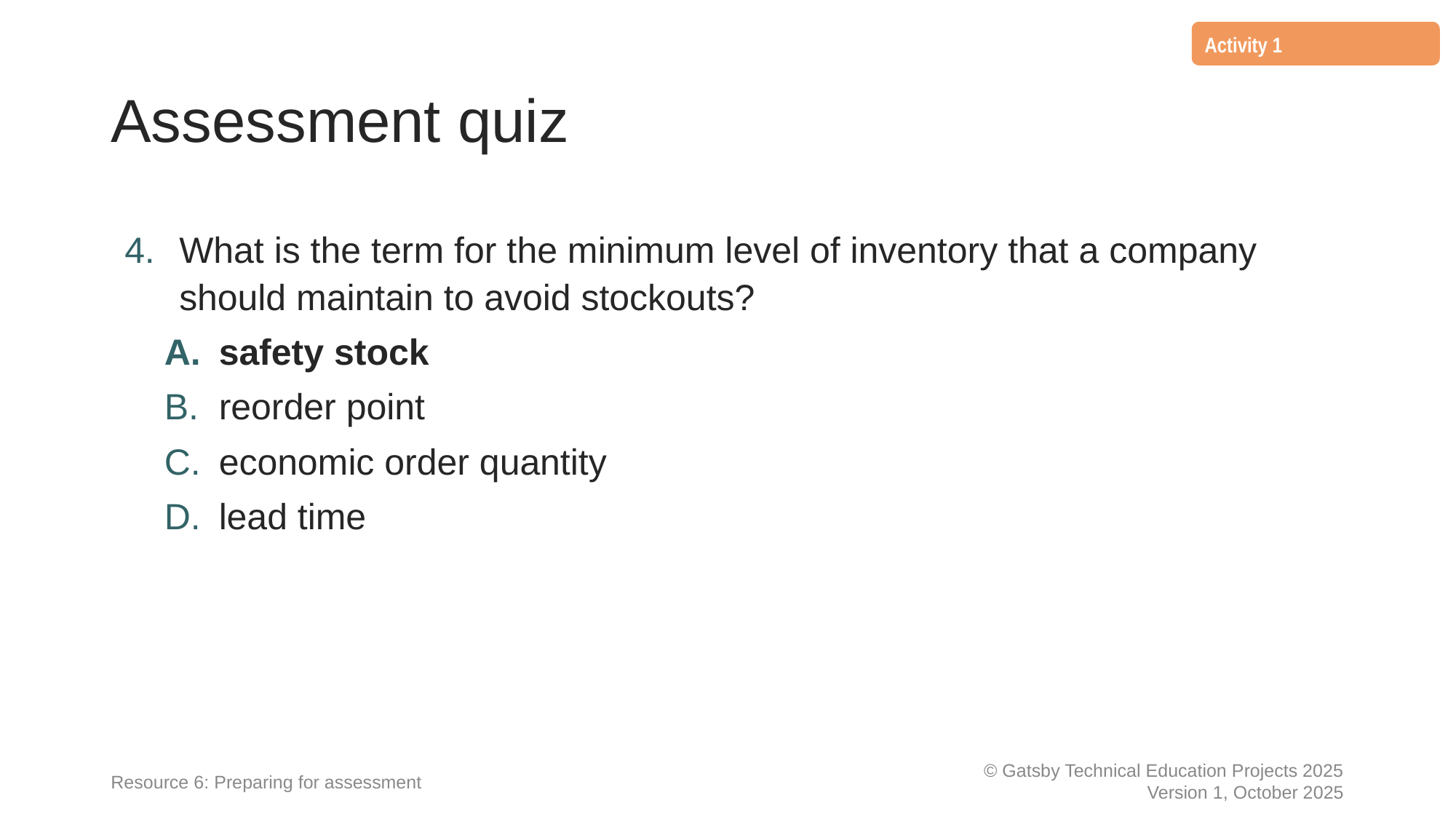

Activity 1
# Assessment quiz
What is the term for the minimum level of inventory that a company should maintain to avoid stockouts?
safety stock
reorder point
economic order quantity
lead time
Resource 6: Preparing for assessment